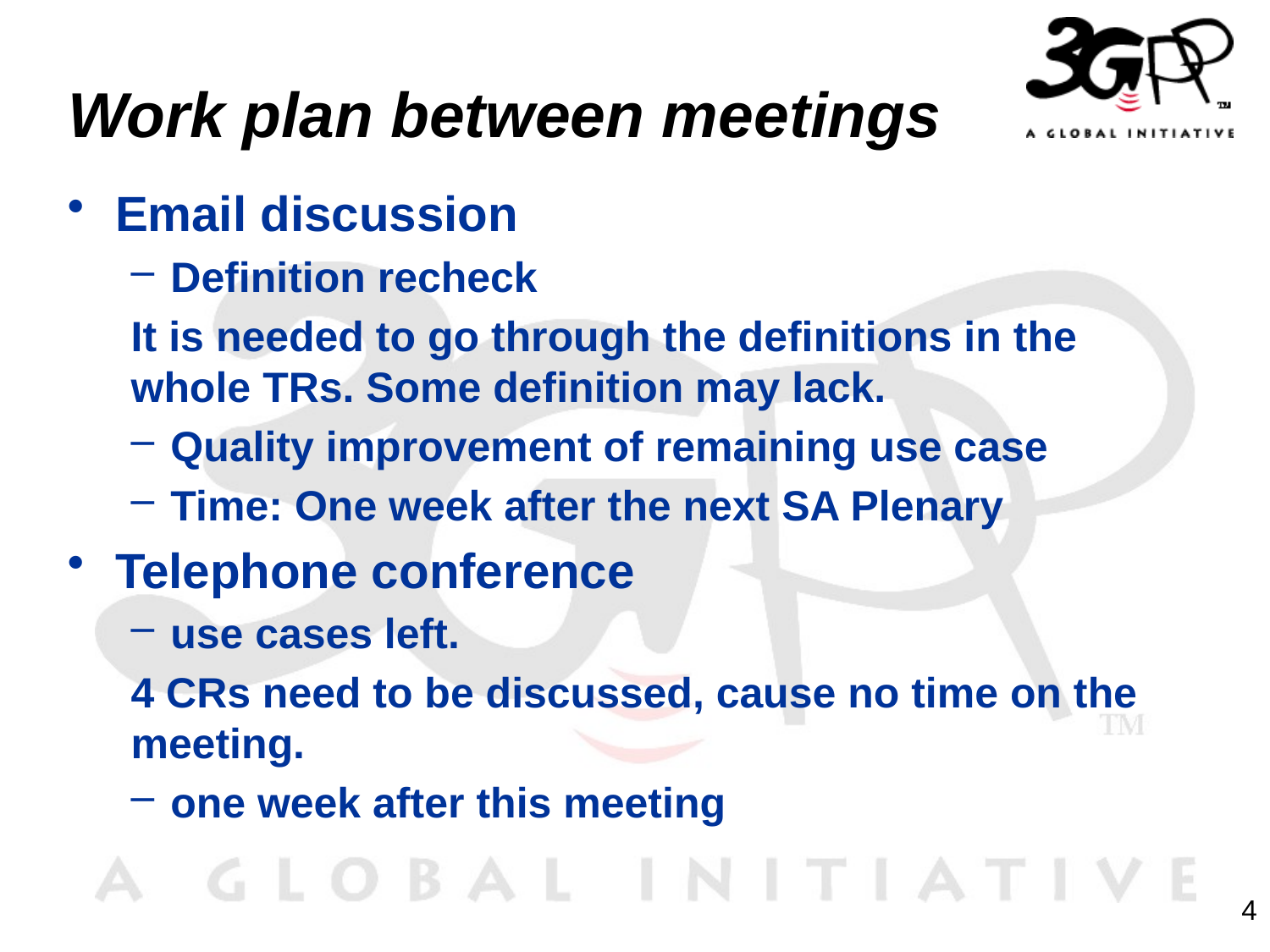

# Work plan between meetings
Email discussion
Definition recheck
It is needed to go through the definitions in the whole TRs. Some definition may lack.
Quality improvement of remaining use case
Time: One week after the next SA Plenary
Telephone conference
use cases left.
4 CRs need to be discussed, cause no time on the meeting.
one week after this meeting

4